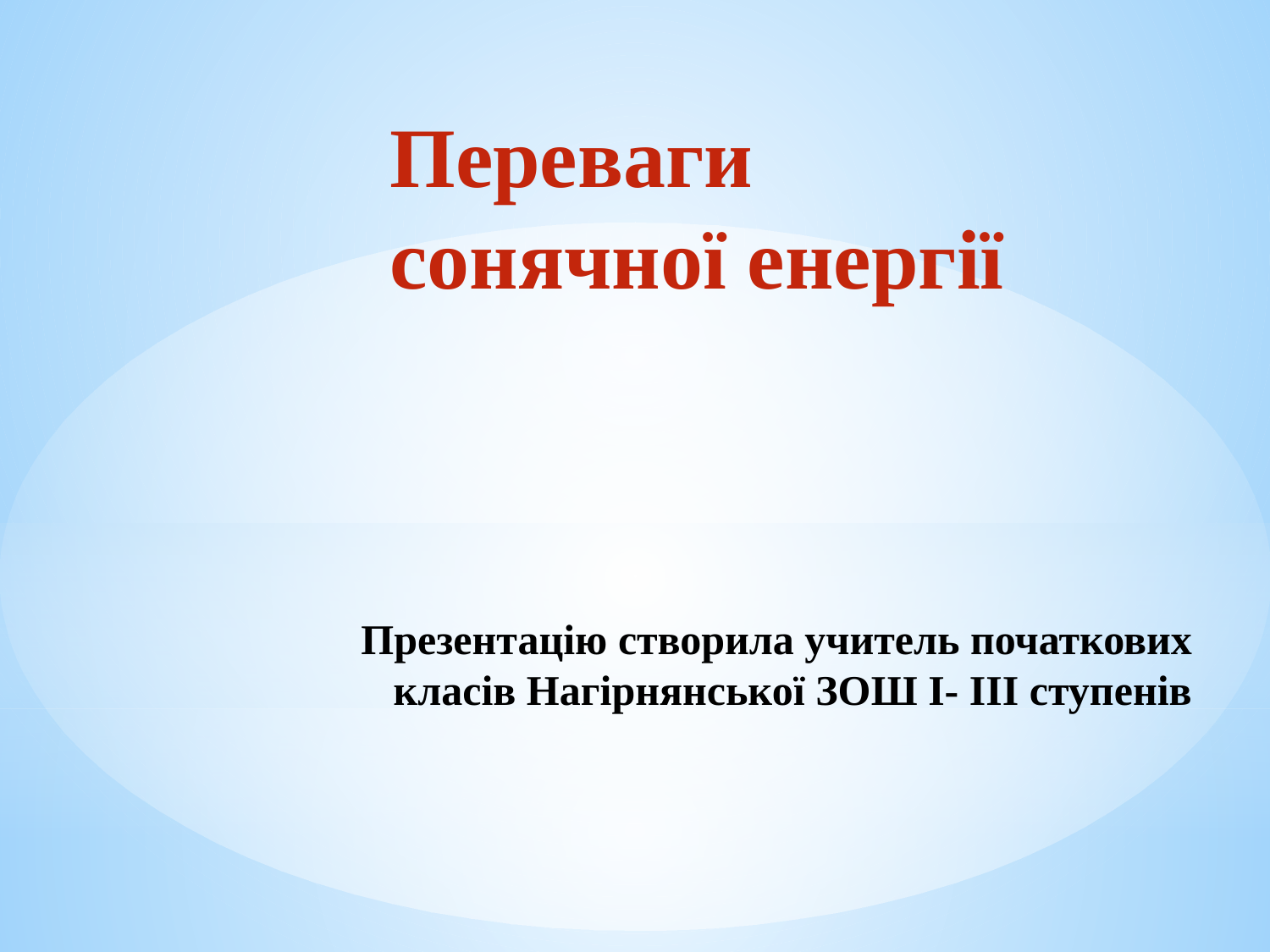

Переваги сонячної енергії
# Презентацію створила учитель початкових класів Нагірнянської ЗОШ І- ІІІ ступенів